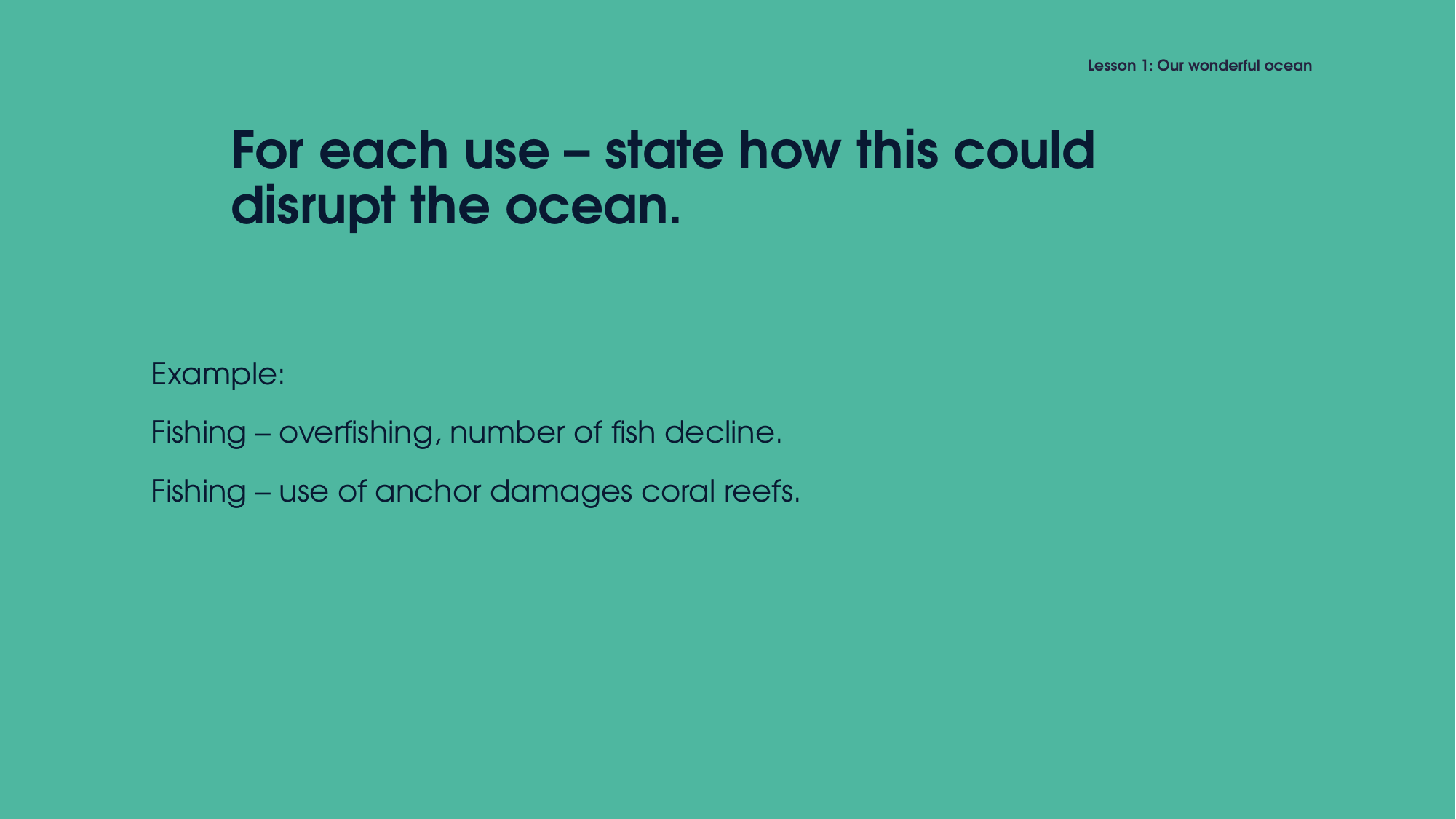

# Lesson 1: Our wonderful ocean
For each use – state how this could disrupt the ocean.
Example:
Fishing – overfishing, number of fish decline.
Fishing – use of anchor damages coral reefs.